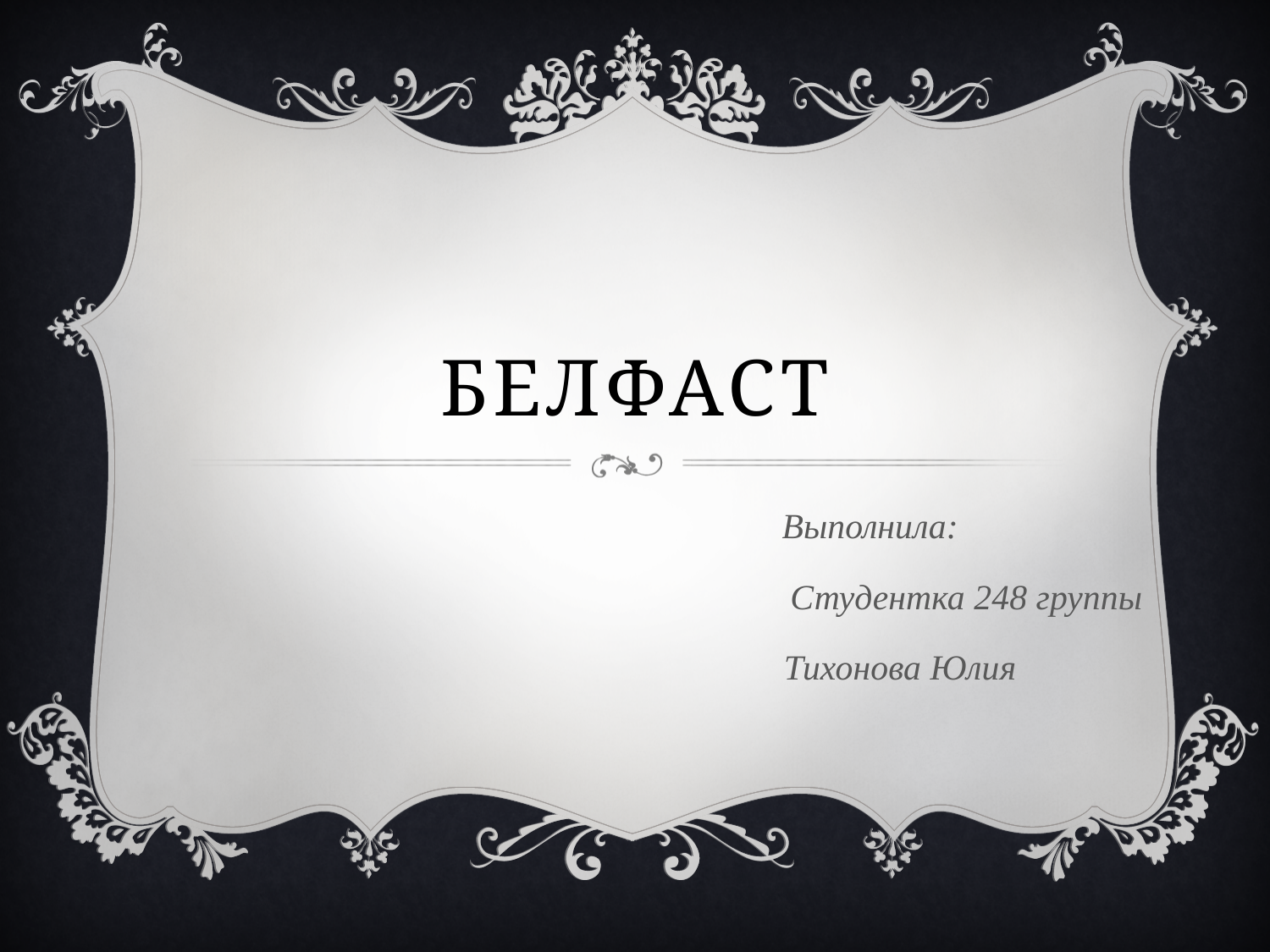

# Белфаст
              Выполнила:
Студентка 248 группы
Тихонова Юлия